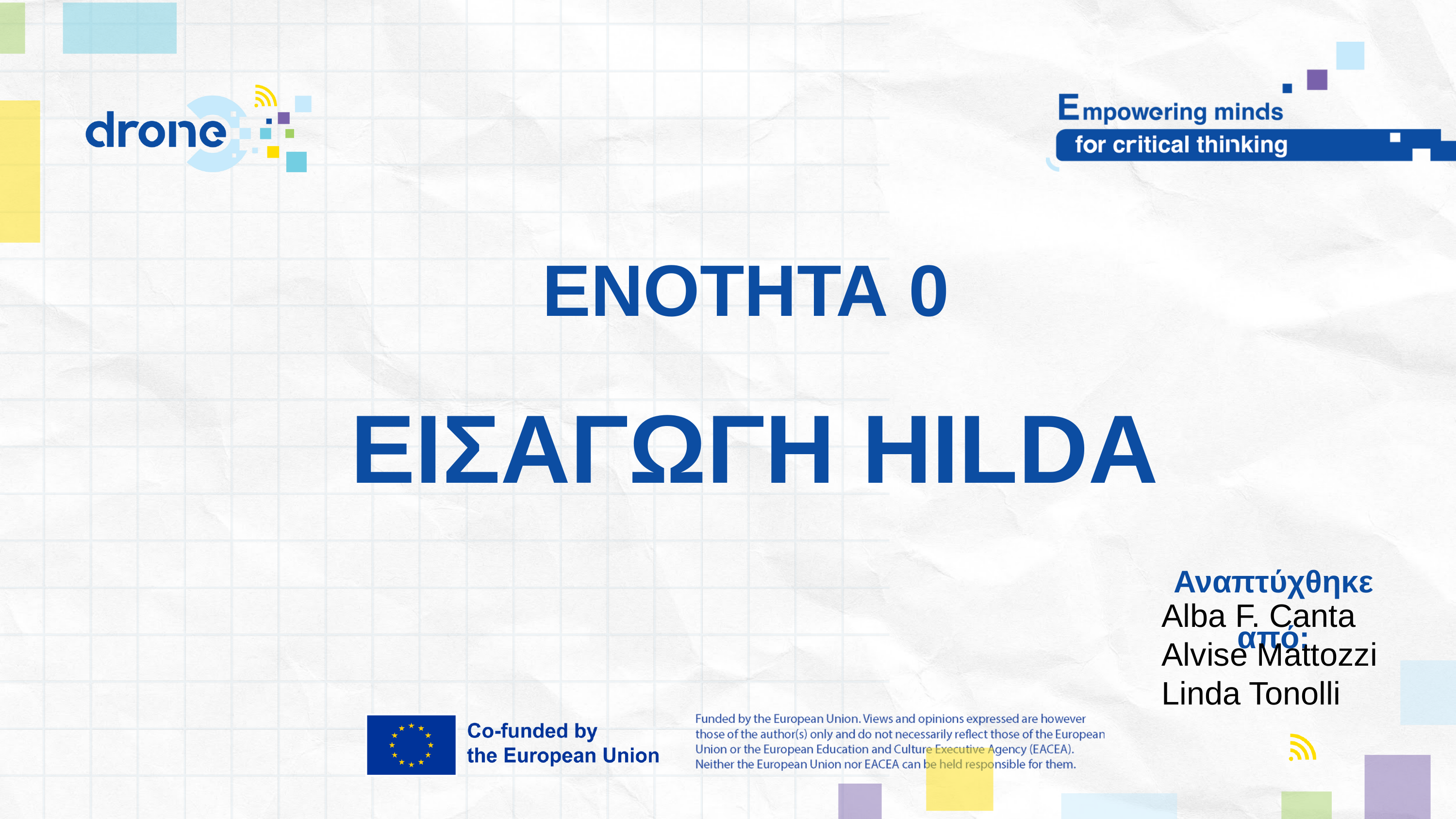

ΕΝΟΤΗΤΑ 0
ΕΙΣΑΓΩΓΗ HILDA
Αναπτύχθηκε από:
Alba F. Canta
Alvise Mattozzi
Linda Tonolli